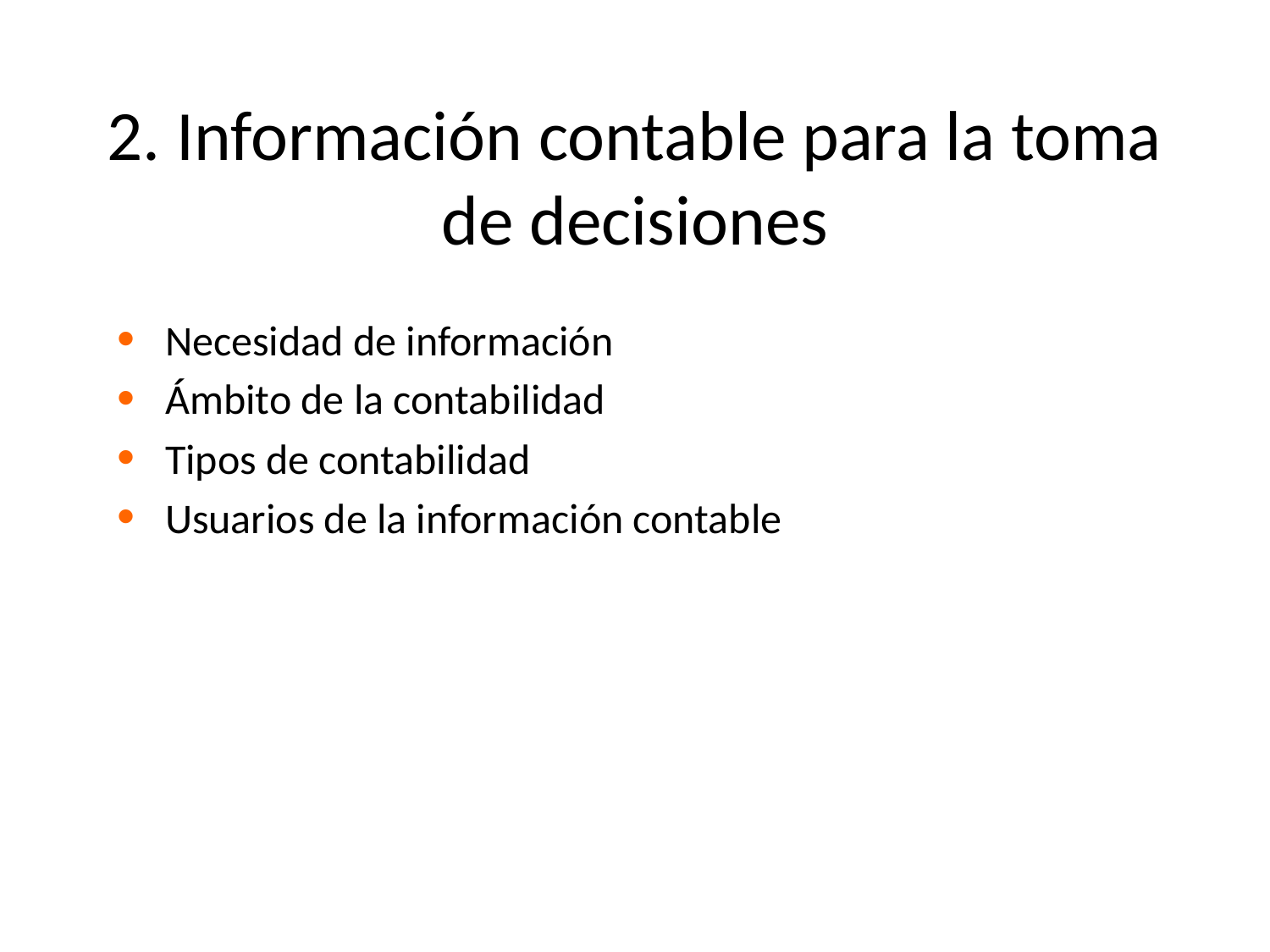

# 2. Información contable para la toma de decisiones
Necesidad de información
Ámbito de la contabilidad
Tipos de contabilidad
Usuarios de la información contable